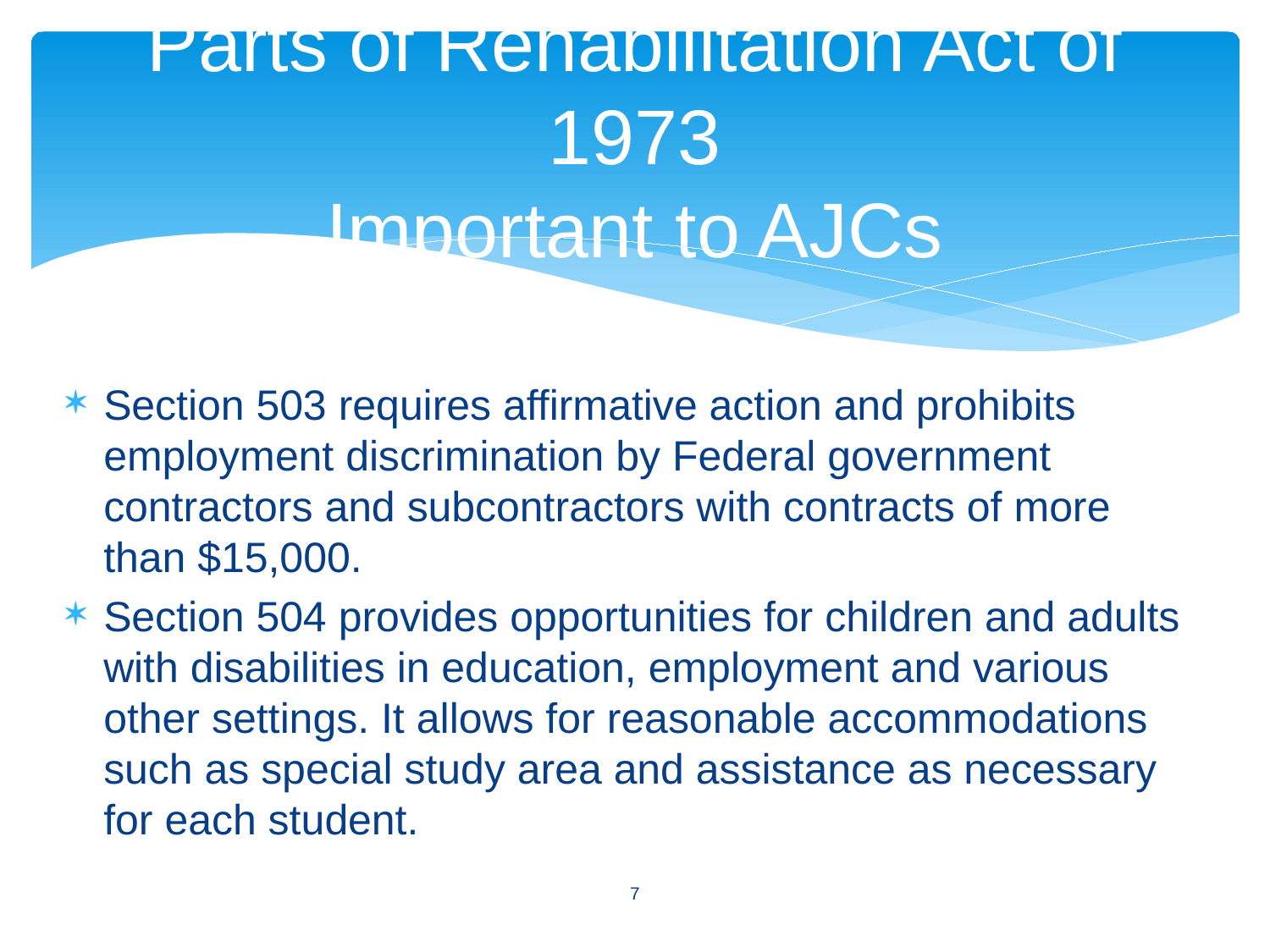

# Parts of Rehabilitation Act of 1973 Important to AJCs
Section 503 requires affirmative action and prohibits employment discrimination by Federal government contractors and subcontractors with contracts of more than $15,000.
Section 504 provides opportunities for children and adults with disabilities in education, employment and various other settings. It allows for reasonable accommodations such as special study area and assistance as necessary for each student.

7